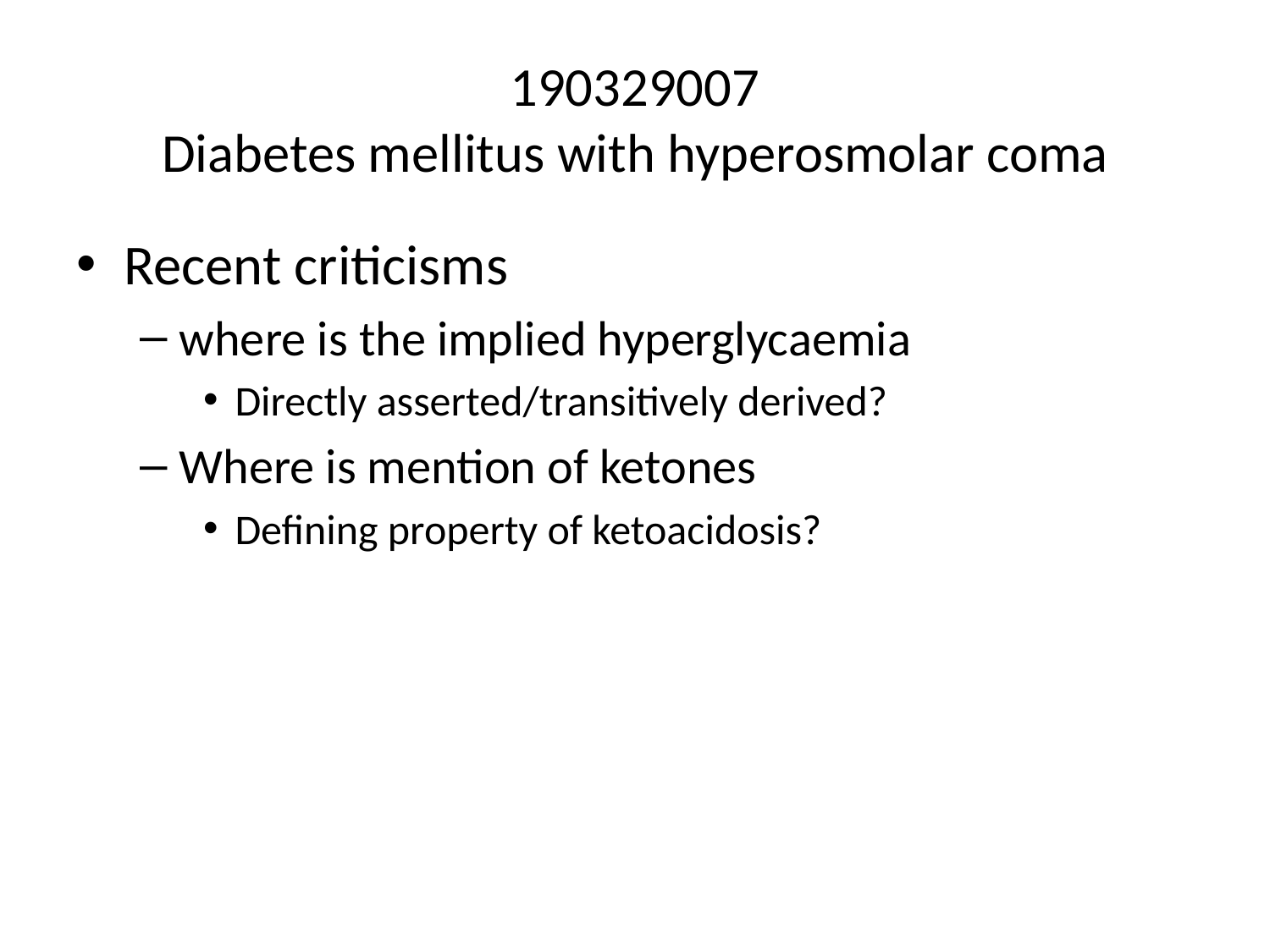

# 190329007 Diabetes mellitus with hyperosmolar coma
Recent criticisms
where is the implied hyperglycaemia
Directly asserted/transitively derived?
Where is mention of ketones
Defining property of ketoacidosis?